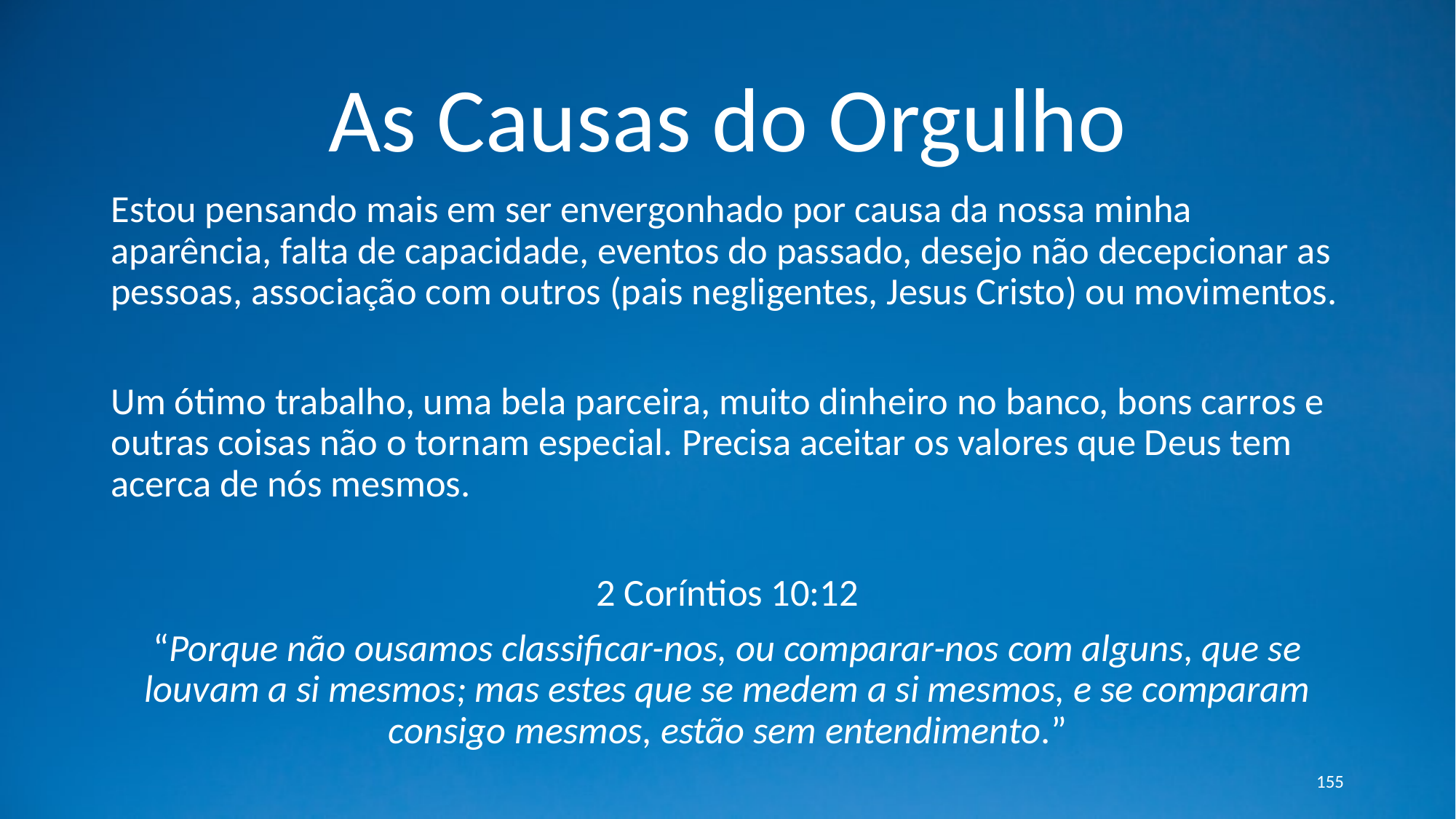

# As Causas do Orgulho
Estou pensando mais em ser envergonhado por causa da nossa minha aparência, falta de capacidade, eventos do passado, desejo não decepcionar as pessoas, associação com outros (pais negligentes, Jesus Cristo) ou movimentos.

Um ótimo trabalho, uma bela parceira, muito dinheiro no banco, bons carros e outras coisas não o tornam especial. Precisa aceitar os valores que Deus tem acerca de nós mesmos.

2 Coríntios 10:12
“Porque não ousamos classificar-nos, ou comparar-nos com alguns, que se louvam a si mesmos; mas estes que se medem a si mesmos, e se comparam consigo mesmos, estão sem entendimento.”

155